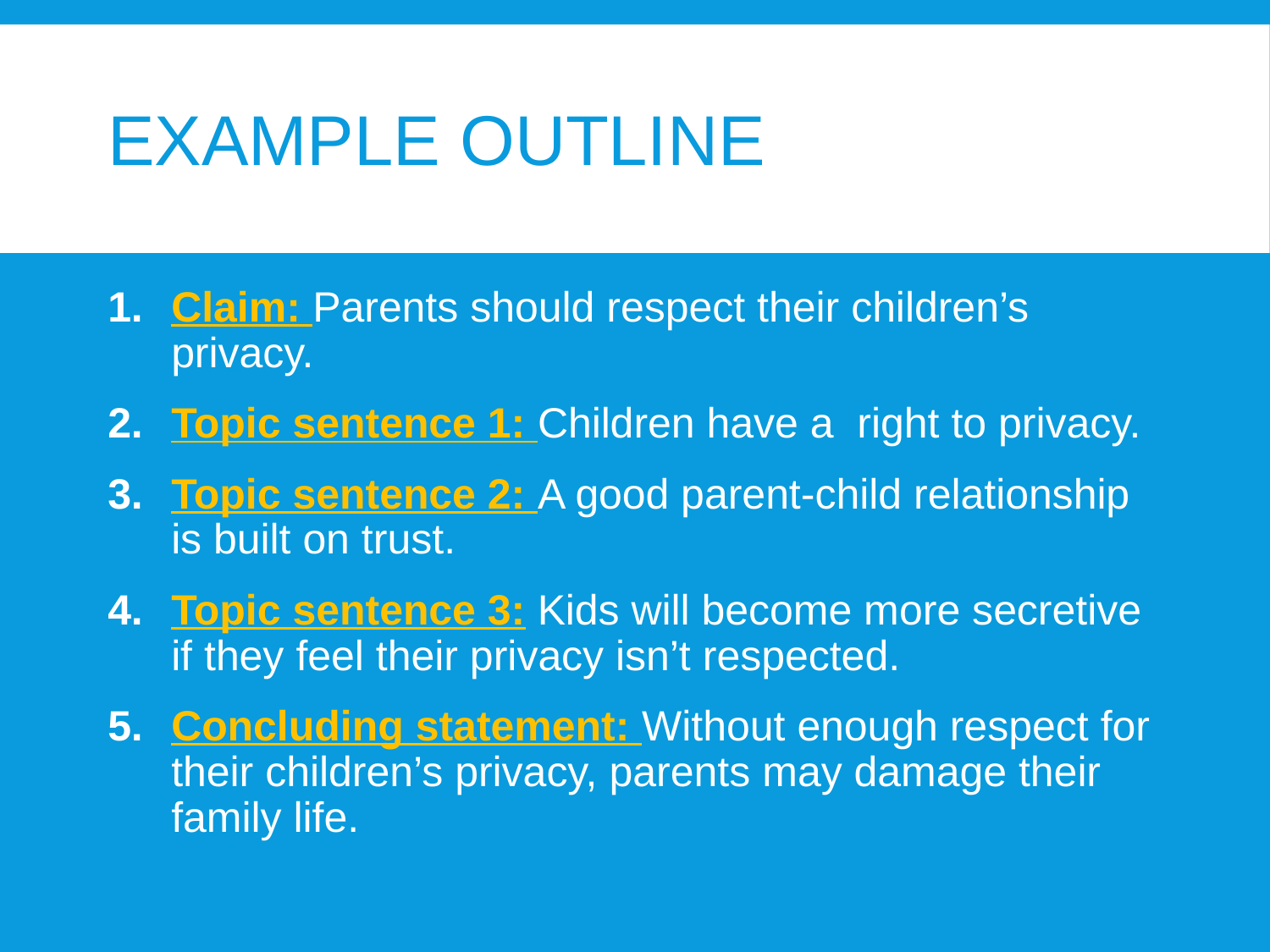

# Example outline
Claim: Parents should respect their children’s privacy.
Topic sentence 1: Children have a  right to privacy.
Topic sentence 2: A good parent-child relationship is built on trust.
Topic sentence 3: Kids will become more secretive if they feel their privacy isn’t respected.
Concluding statement: Without enough respect for their children’s privacy, parents may damage their family life.